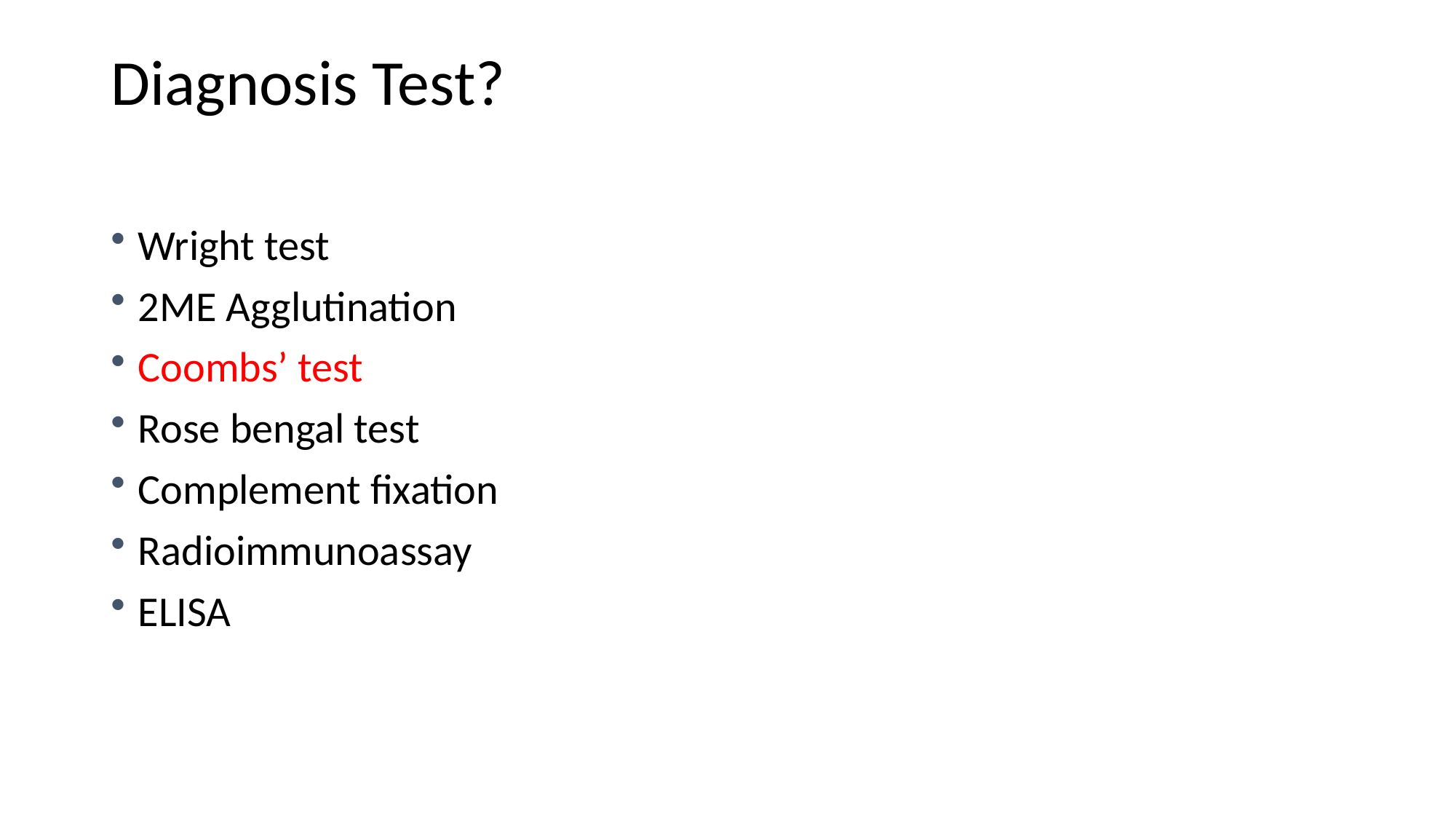

# Diagnosis Test?
Wright test
2ME Agglutination
Coombs’ test
Rose bengal test
Complement fixation
Radioimmunoassay
ELISA